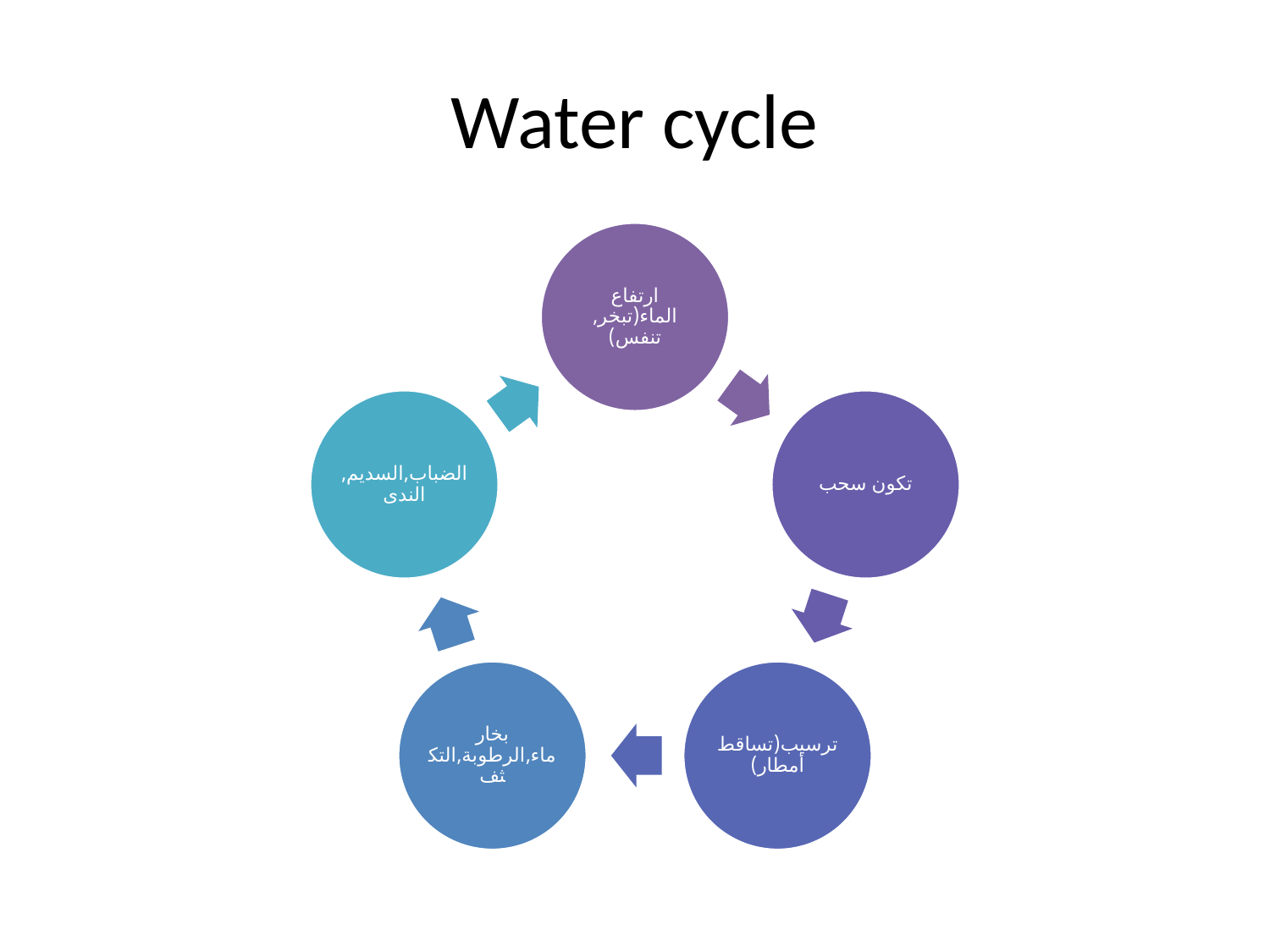

# Water cycle
ارتفاع الماء(تبخر, تنفس)

تكون سحب

ترسيب(تساقط أمطار)

بخار ماء,الرطوبة,التكثف

الضباب,السديم, الندى